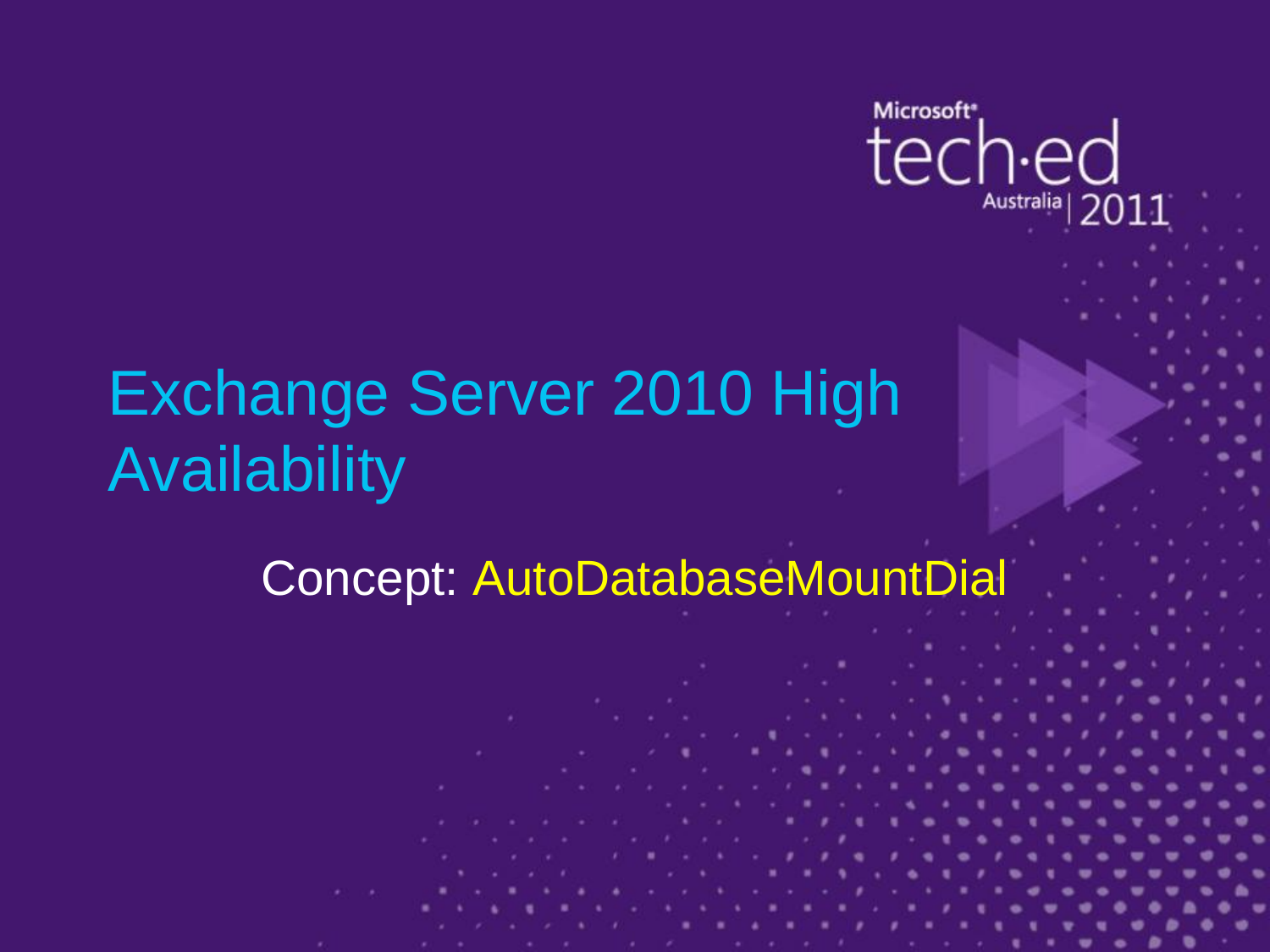

# Exchange Server 2010 High Availability
Concept: AutoDatabaseMountDial